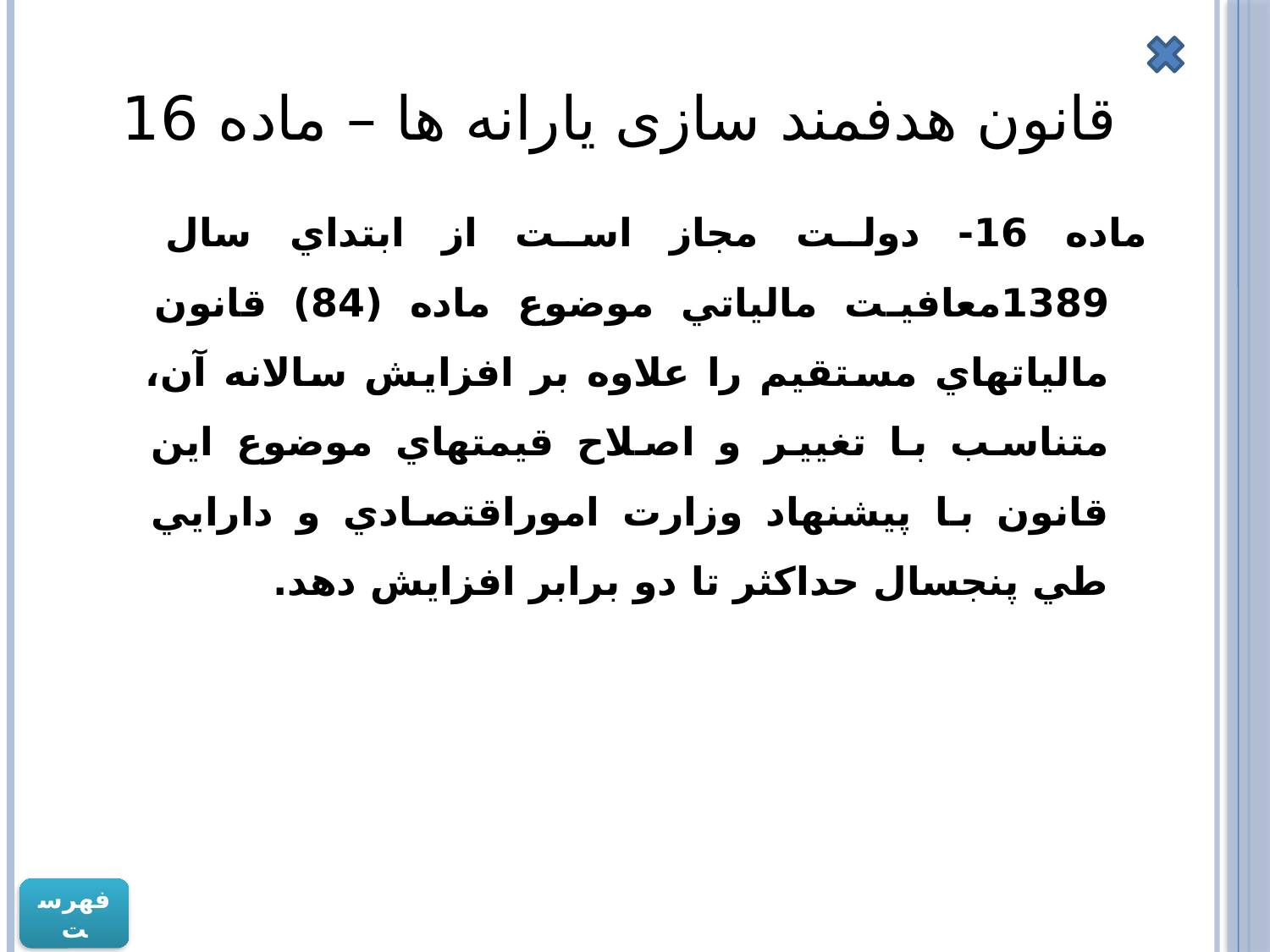

# قانون هدفمند سازی یارانه ها – ماده 16

ماده 16- دولت مجاز است از ابتداي سال 1389معافيت مالياتي موضوع ماده (84) قانون مالياتهاي مستقيم را علاوه بر افزايش سالانه آن، متناسب با تغيير و اصلاح قيمتهاي موضوع اين قانون با پيشنهاد وزارت اموراقتصادي و دارايي طي پنجسال حداكثر تا دو برابر افزايش دهد.

فهرست